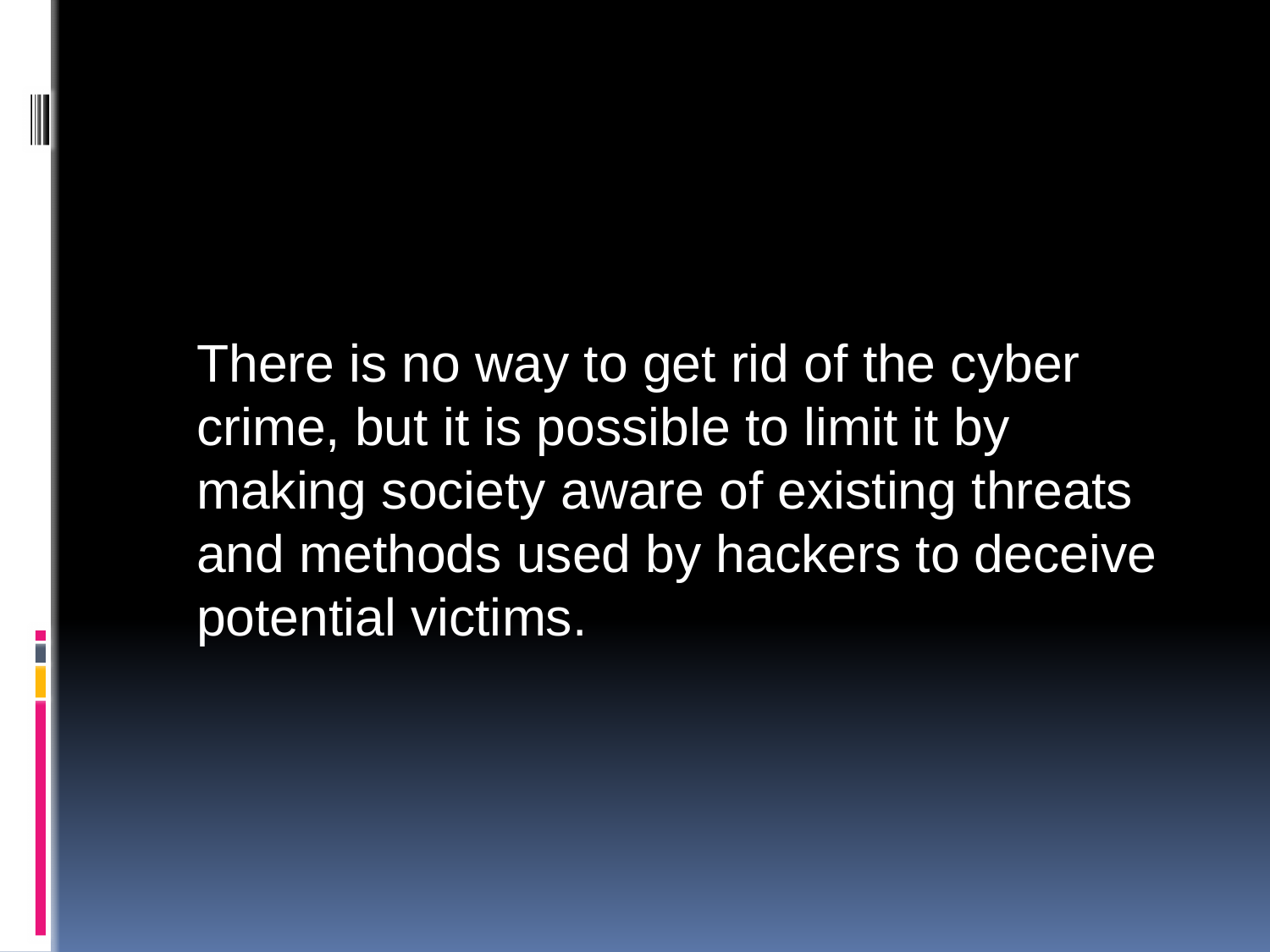

#

	There is no way to get rid of the cyber crime, but it is possible to limit it by making society aware of existing threats and methods used by hackers to deceive potential victims.